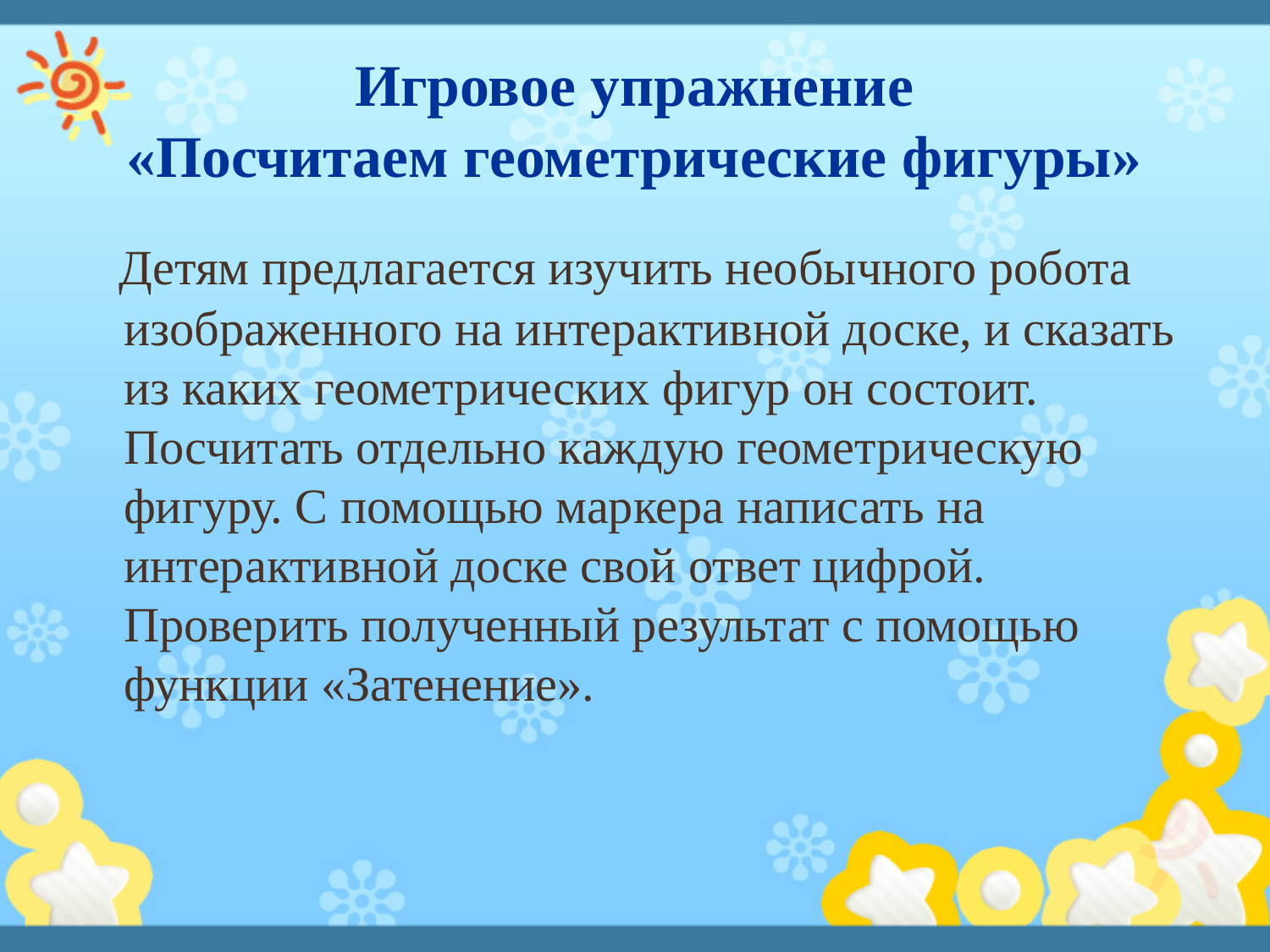

# Игровое упражнение «Посчитаем геометрические фигуры»
   Детям предлагается изучить необычного робота изображенного на интерактивной доске, и сказать из каких геометрических фигур он состоит. Посчитать отдельно каждую геометрическую фигуру. С помощью маркера написать на интерактивной доске свой ответ цифрой. Проверить полученный результат с помощью функции «Затенение».